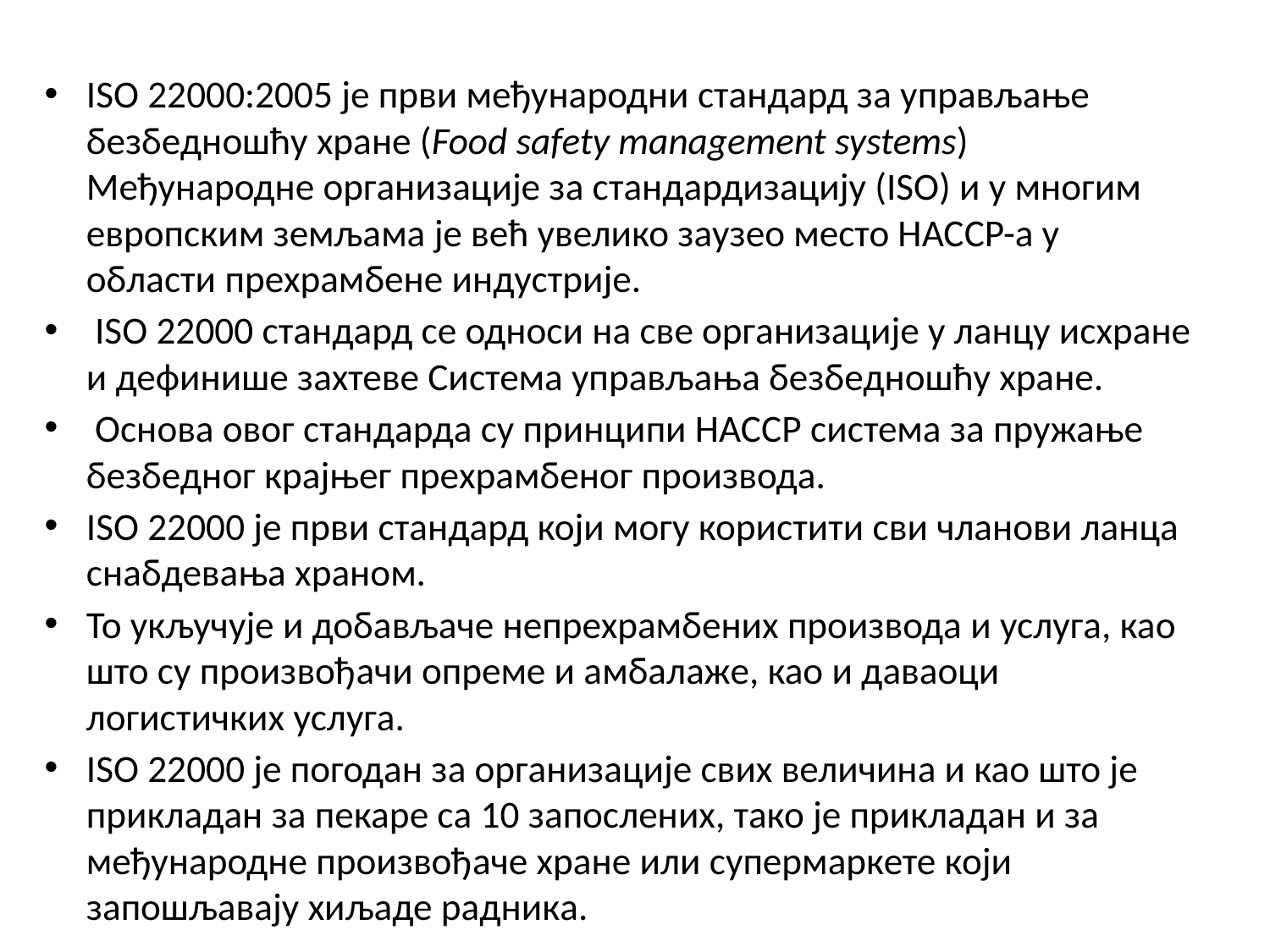

ISO 22000:2005 је први међународни стандард за управљање безбедношћу хране (Food safety management systems) Међународне организације за стандардизaцију (ISO) и у многим европским земљама је већ увелико заузео место HACCP-а у области прехрамбене индустрије.
 ISO 22000 стандард се односи на све организације у ланцу исхране и дефинише захтеве Система управљања безбедношћу хране.
 Основа овог стандaрдa су принципи HACCP система за пружање безбедног крајњег прехрамбеног производа.
ISO 22000 је први стандард који могу користити сви чланови ланца снабдевања храном.
То укључује и добављаче непрехрамбених производа и услуга, као што су произвођачи опреме и амбалаже, као и даваоци логистичких услуга.
ISO 22000 је погодан за организације свих величина и као што је прикладан за пекаре са 10 запослених, тако је прикладан и за међународне произвођаче хране или супермаркете који зaпошљaвaју хиљaде рaдникa.